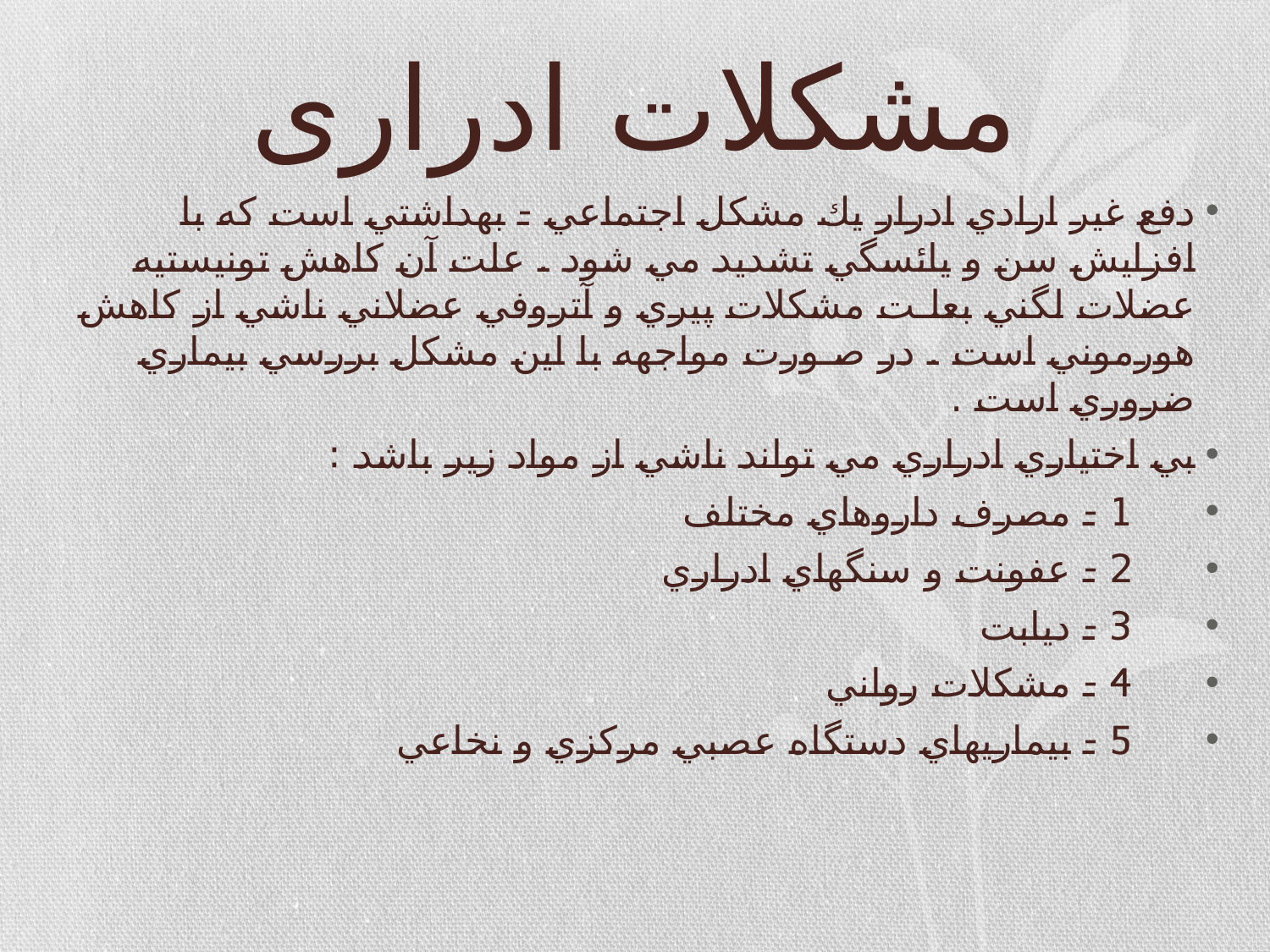

# مشکلات ادراری
دفع غير ارادي ادرار يك مشكل اجتماعي - بهداشتي است كه با افزايش سن و يائسگي تشديد مي شود . علت آن كاهش تونيستيه عضلات لگني بعلـت مشكلات پيري و آتروفي عضلاني ناشي از كاهش هورموني است . در صـورت مواجهه با اين مشكل بررسي بيماري ضروري است .
بي اختياري ادراري مي تواند ناشي از مواد زير باشد :
     1 - مصرف داروهاي مختلف
     2 - عفونت و سنگهاي ادراري
     3 - ديابت
     4 - مشكلات رواني
     5 - بيماريهاي دستگاه عصبي مركزي و نخاعي